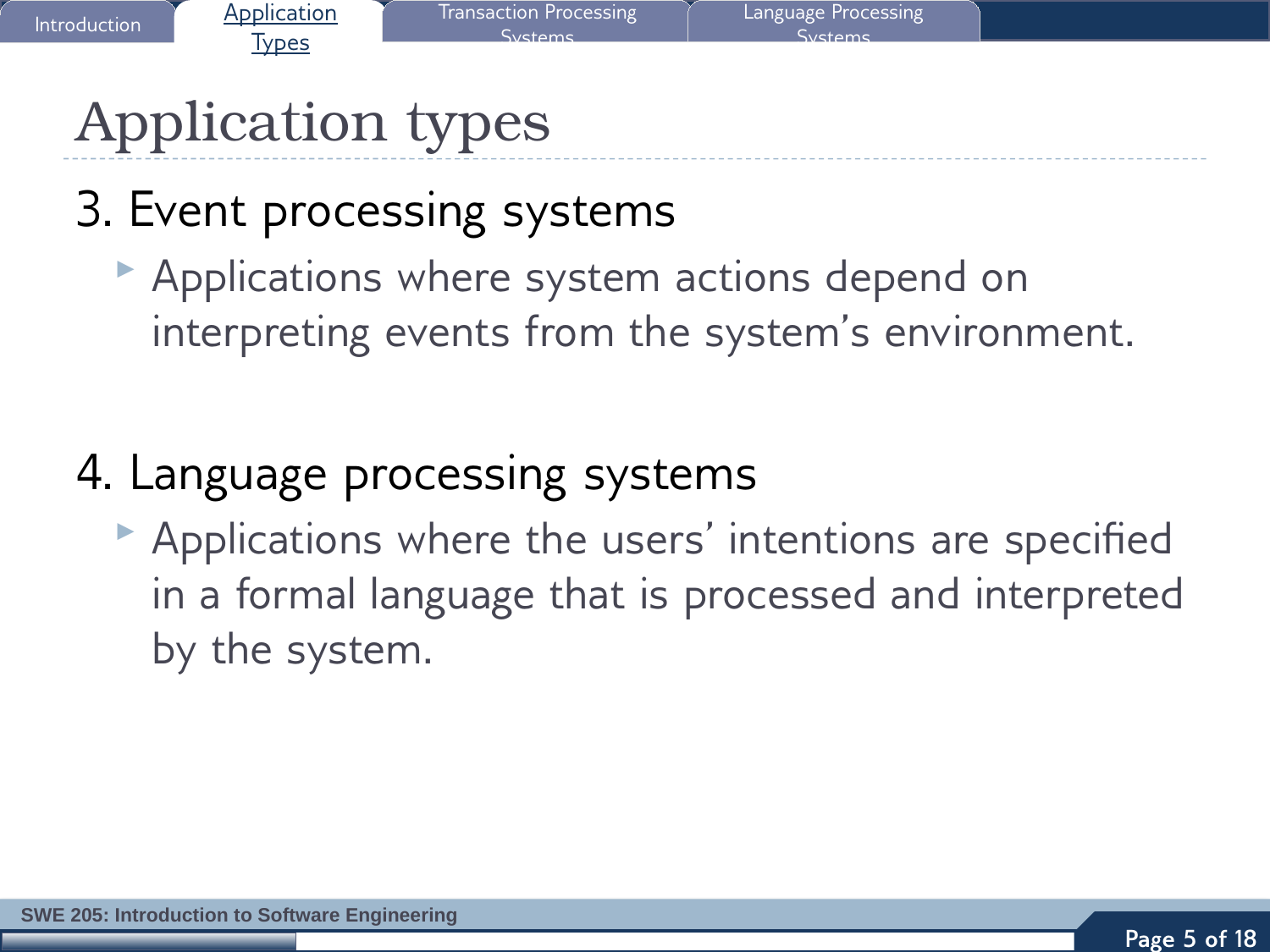

Introduction
Application Types
Transaction Processing Systems
Language Processing Systems
# Application types
3. Event processing systems
Applications where system actions depend on interpreting events from the system’s environment.

4. Language processing systems
Applications where the users’ intentions are specified in a formal language that is processed and interpreted by the system.

5
Page 5 of 18